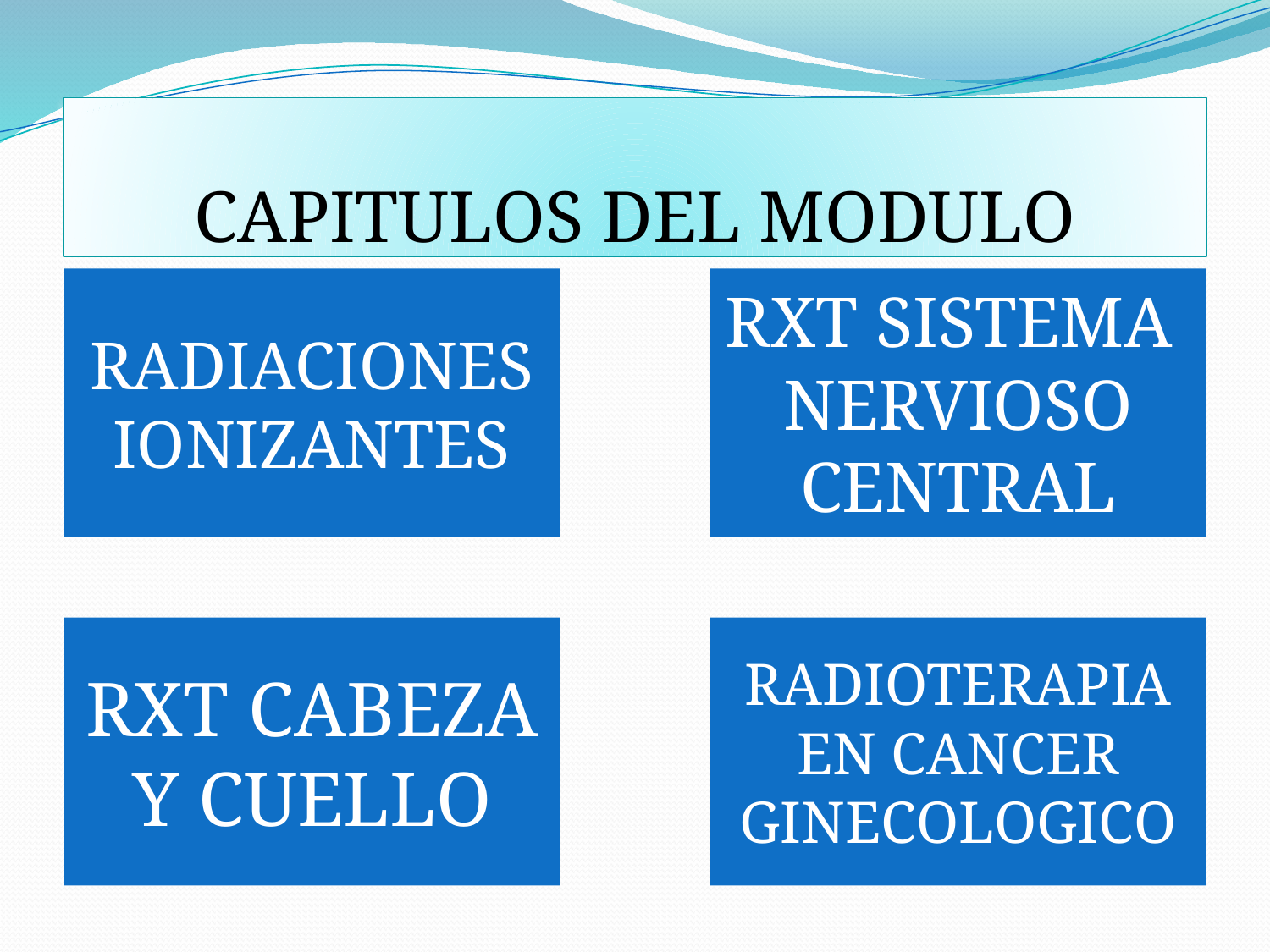

# CAPITULOS DEL MODULO
RXT CABEZA Y CUELLO
RADIOTERAPIA EN CANCER GINECOLOGICO